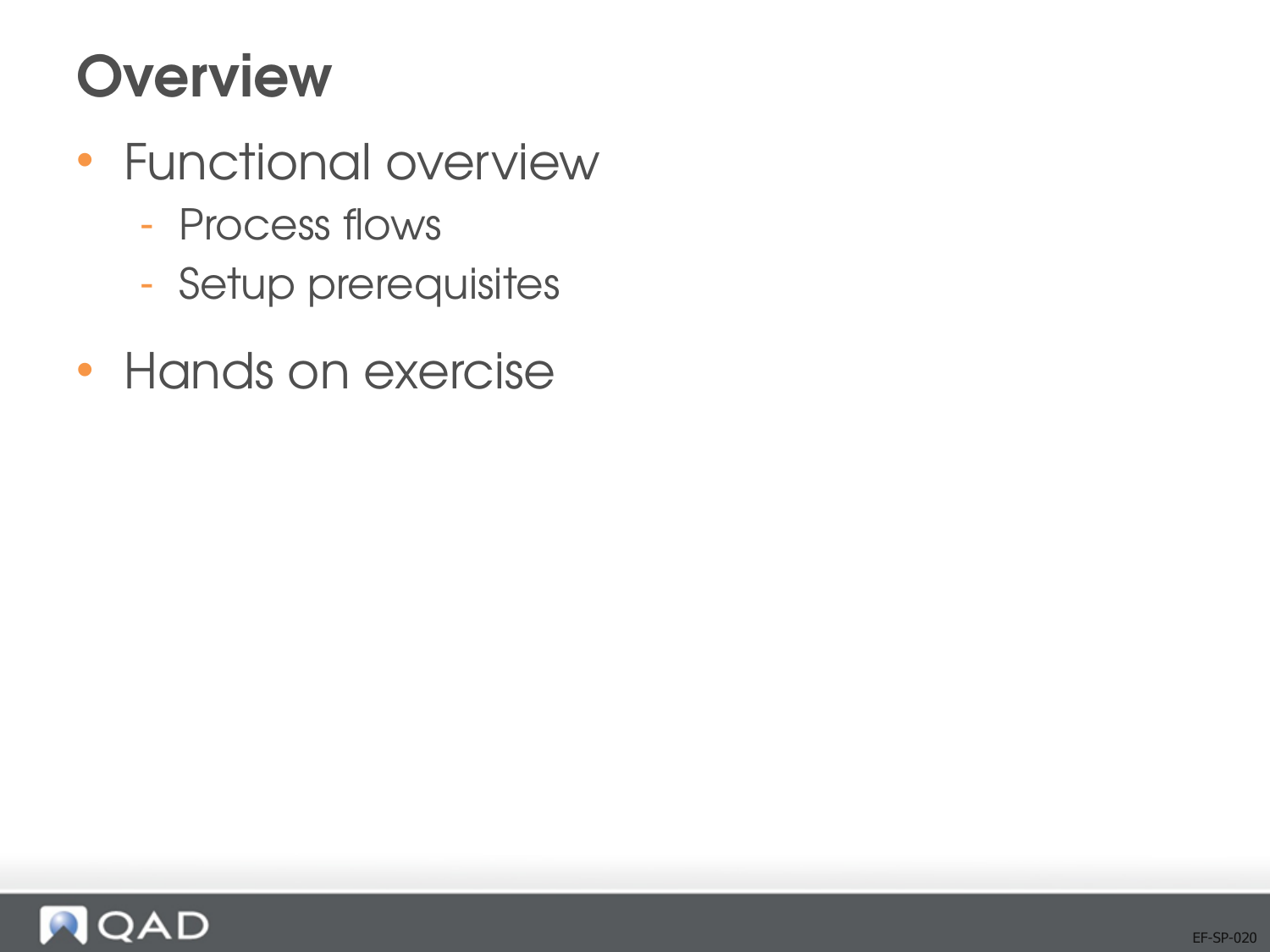

# Overview
Functional overview
Process flows
Setup prerequisites
Hands on exercise
EF-SP-020